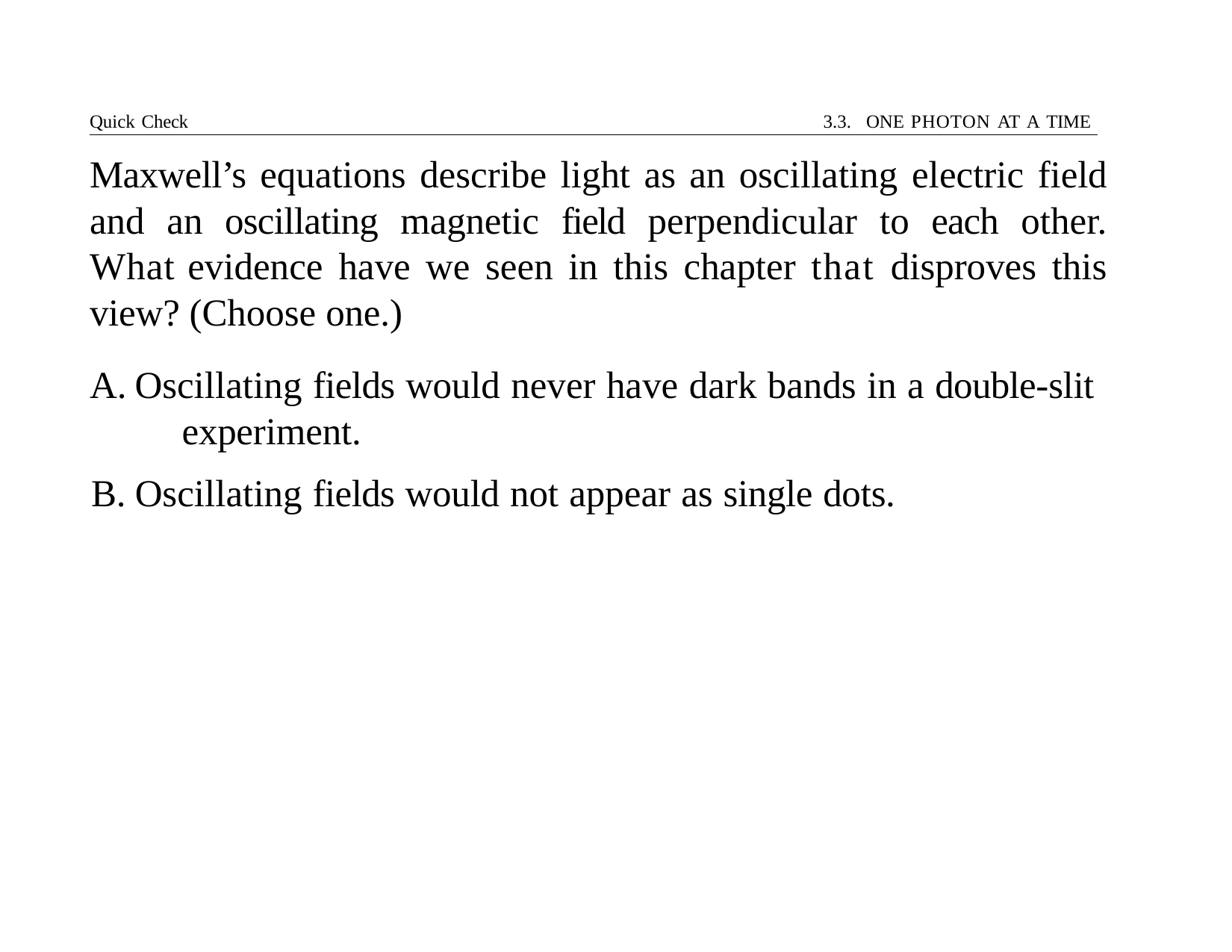

Quick Check	3.3.  ONE PHOTON AT A TIME

# Maxwell’s equations describe light as an oscillating electric field and an oscillating magnetic field perpendicular to each other. What evidence have we seen in this chapter that disproves this view? (Choose one.)
Oscillating fields would never have dark bands in a double-slit 	experiment.
Oscillating fields would not appear as single dots.